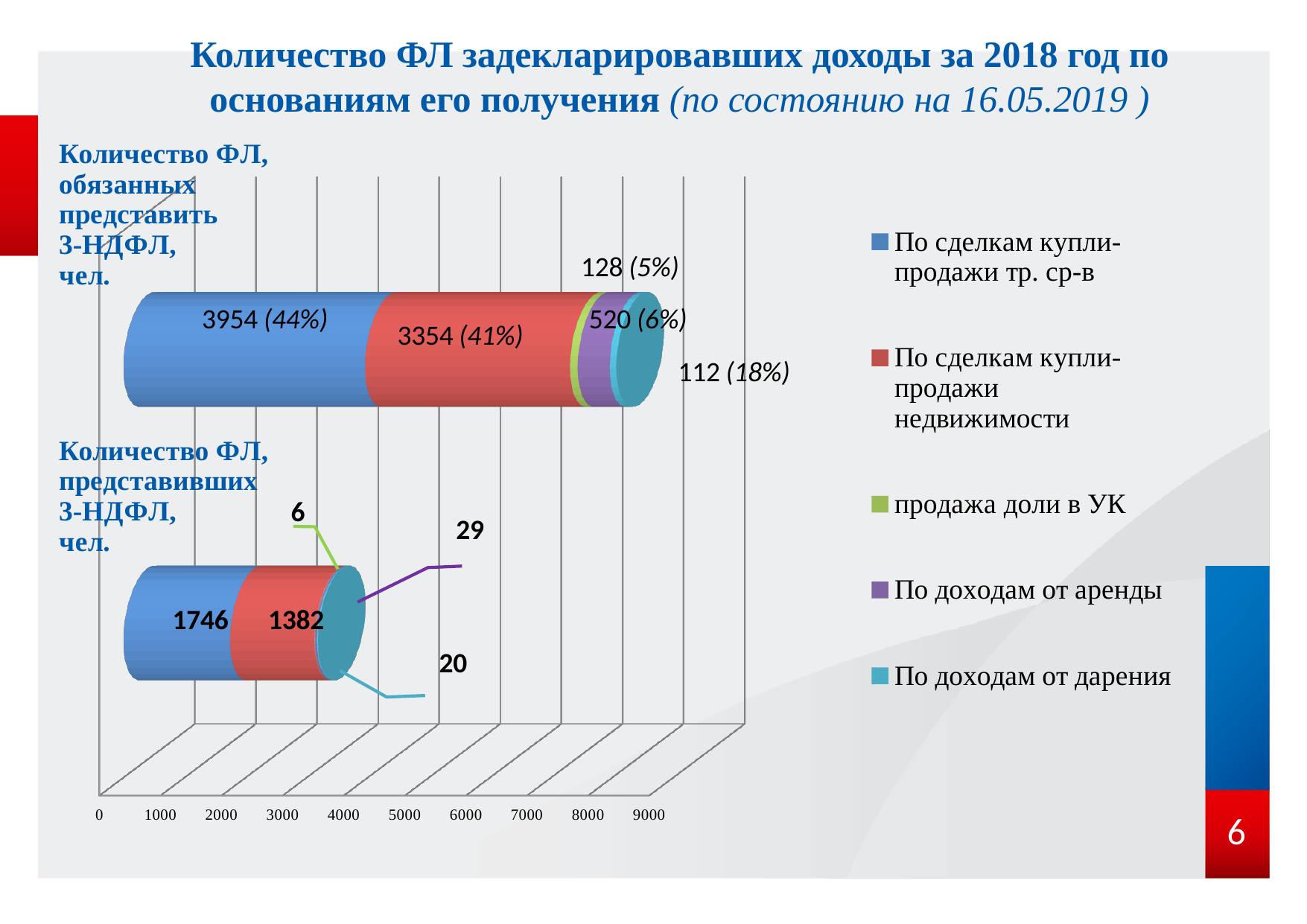

# Количество ФЛ задекларировавших доходы за 2018 год по основаниям его получения (по состоянию на 16.05.2019 )

[unsupported chart]

6